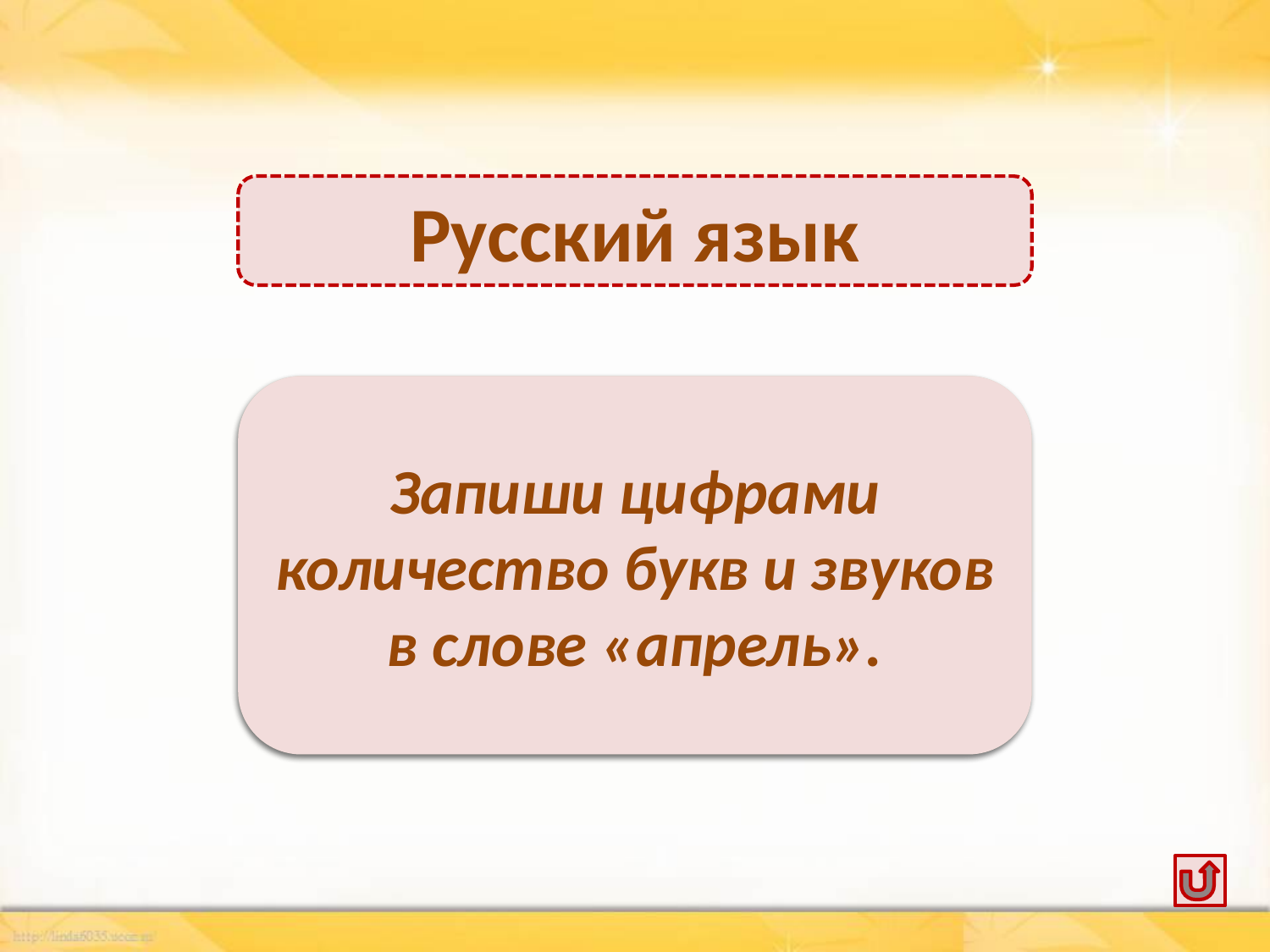

Русский язык
6 букв, 5 звуков
Запиши цифрами количество букв и звуков в слове «апрель».